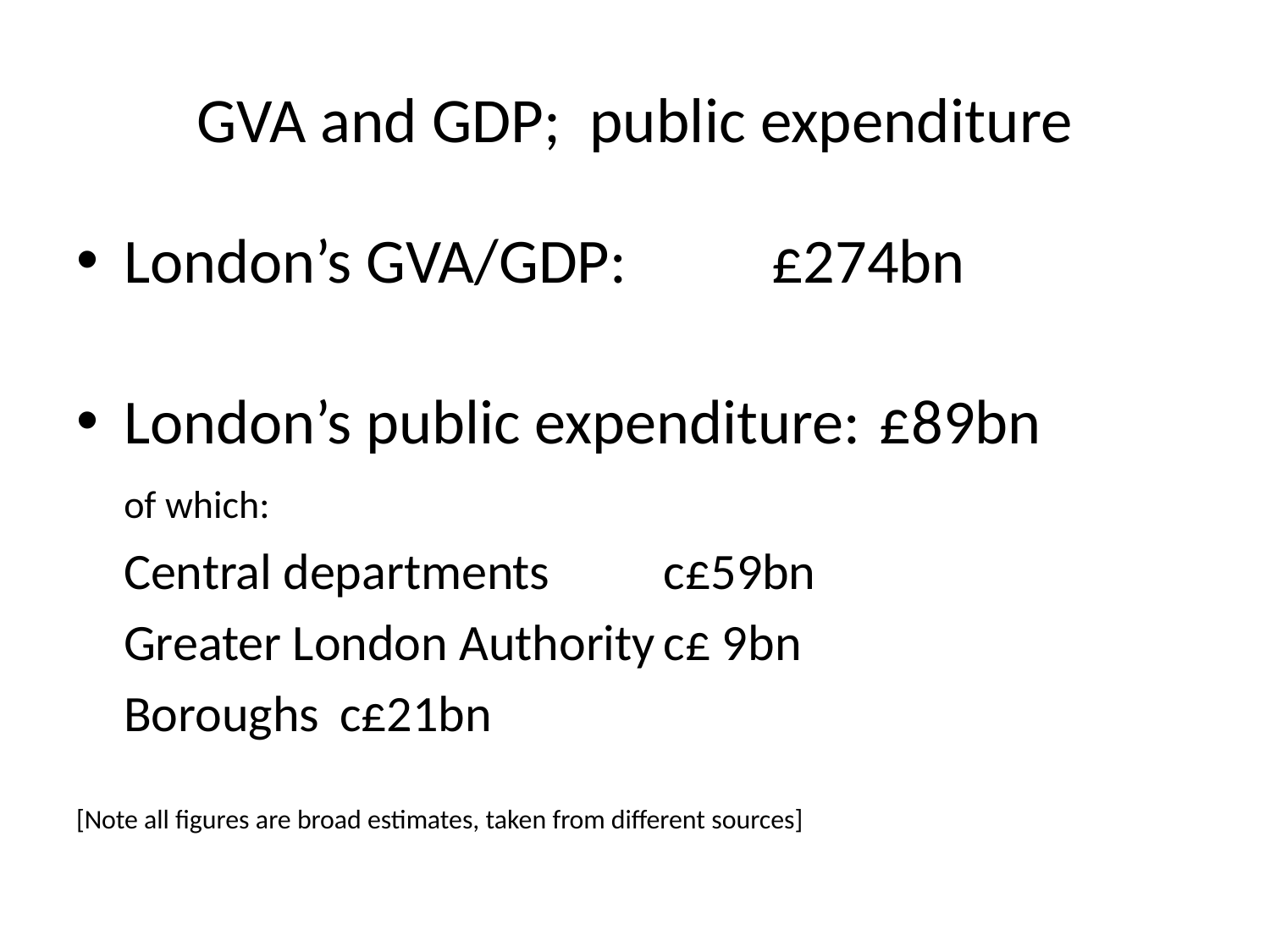

# GVA and GDP;  public expenditure
London’s GVA/GDP:   			£274bn

London’s public expenditure: 	£89bn
		of which:
	Central departments		       		c£59bn
	Greater London Authority			c£ 9bn
	Boroughs						c£21bn

[Note all figures are broad estimates, taken from different sources]